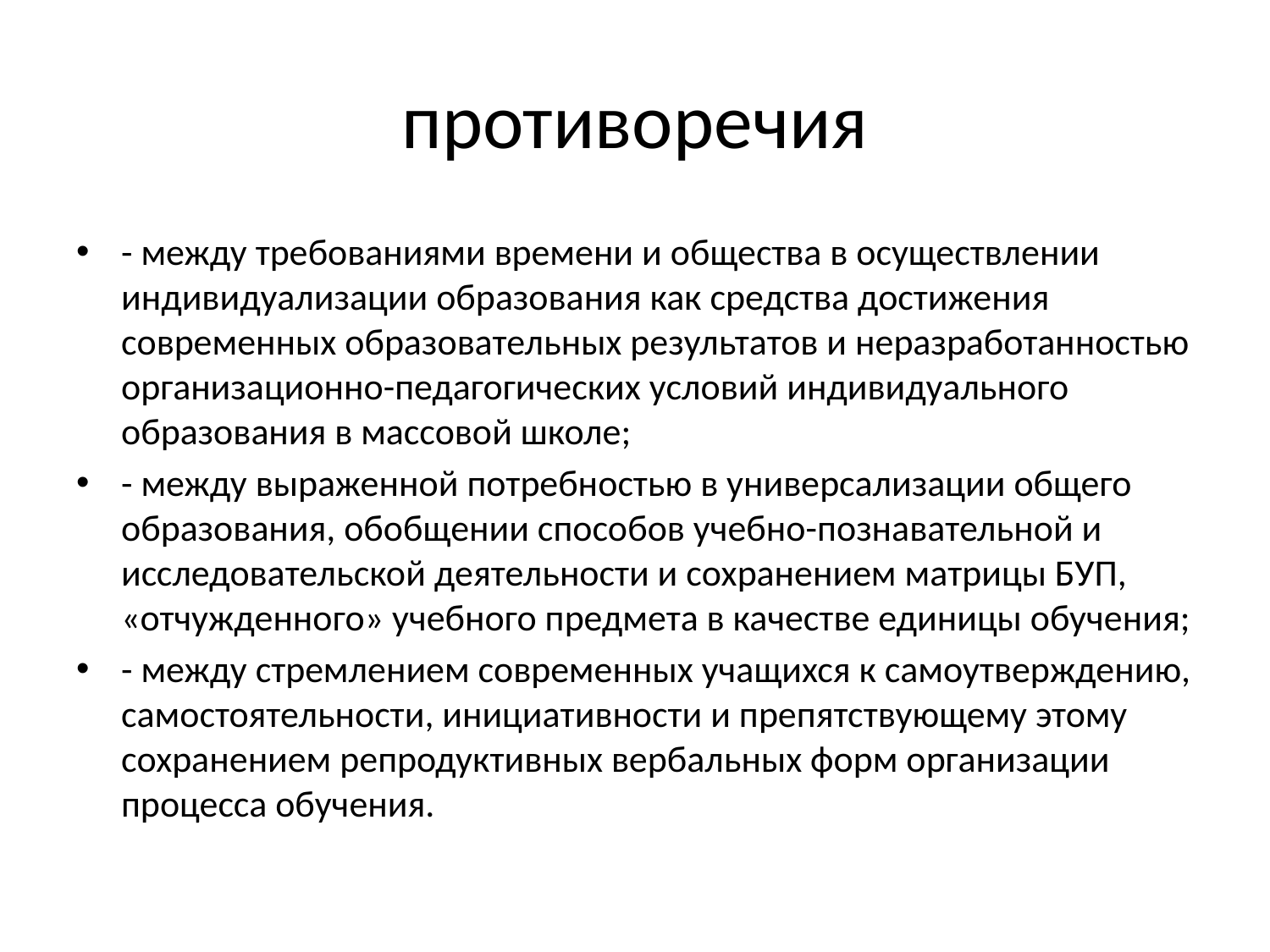

# противоречия
- между требованиями времени и общества в осуществлении индивидуализации образования как средства достижения современных образовательных результатов и неразработанностью организационно-педагогических условий индивидуального образования в массовой школе;
- между выраженной потребностью в универсализации общего образования, обобщении способов учебно-познавательной и исследовательской деятельности и сохранением матрицы БУП, «отчужденного» учебного предмета в качестве единицы обучения;
- между стремлением современных учащихся к самоутверждению, самостоятельности, инициативности и препятствующему этому сохранением репродуктивных вербальных форм организации процесса обучения.